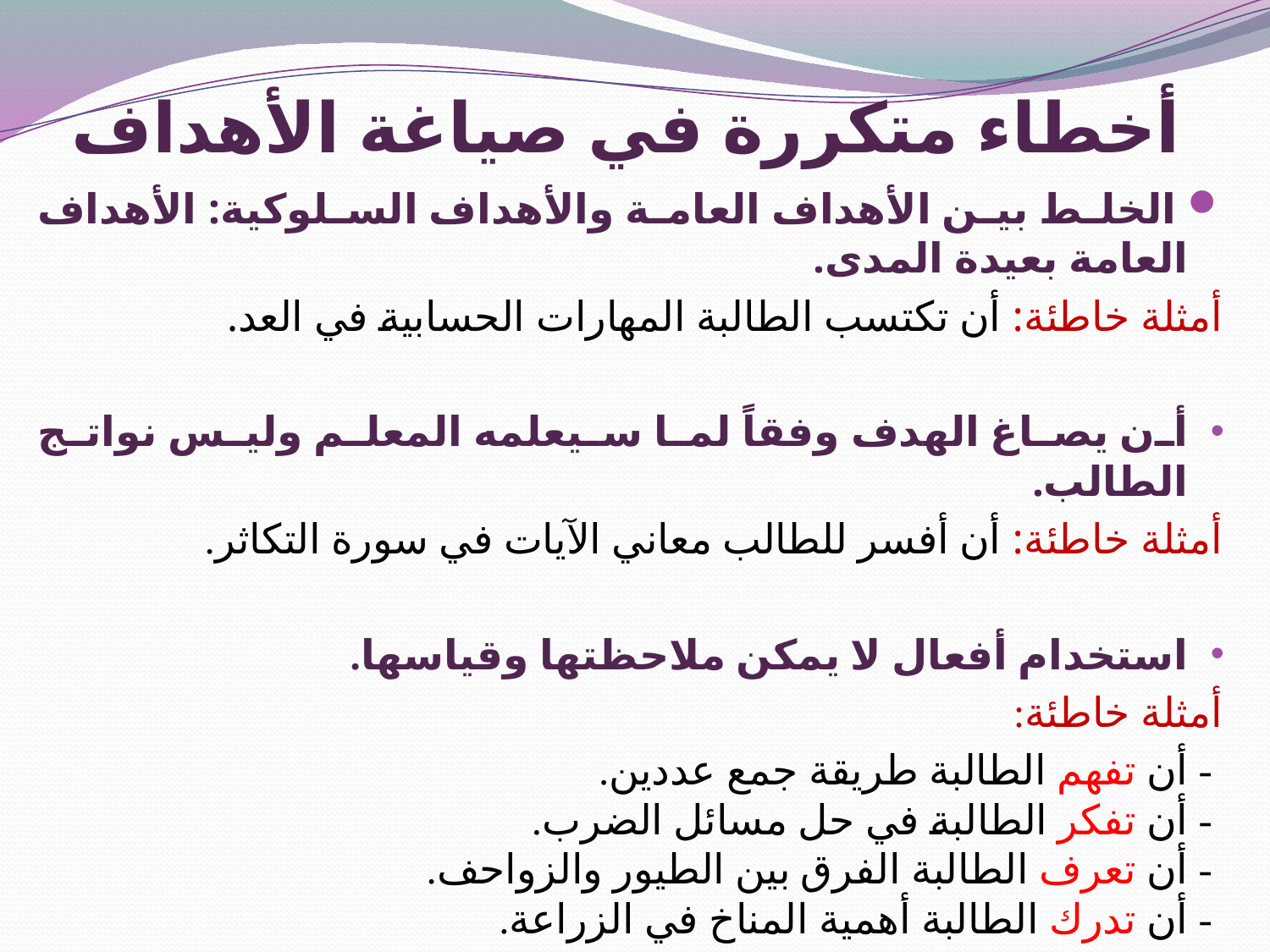

# أخطاء متكررة في صياغة الأهداف
 الخلط بين الأهداف العامة والأهداف السلوكية: الأهداف العامة بعيدة المدى.
أمثلة خاطئة: أن تكتسب الطالبة المهارات الحسابية في العد.

أن يصاغ الهدف وفقاً لما سيعلمه المعلم وليس نواتج الطالب.
أمثلة خاطئة: أن أفسر للطالب معاني الآيات في سورة التكاثر.

استخدام أفعال لا يمكن ملاحظتها وقياسها.
أمثلة خاطئة:
 - أن تفهم الطالبة طريقة جمع عددين.
 - أن تفكر الطالبة في حل مسائل الضرب.
 - أن تعرف الطالبة الفرق بين الطيور والزواحف.
 - أن تدرك الطالبة أهمية المناخ في الزراعة.